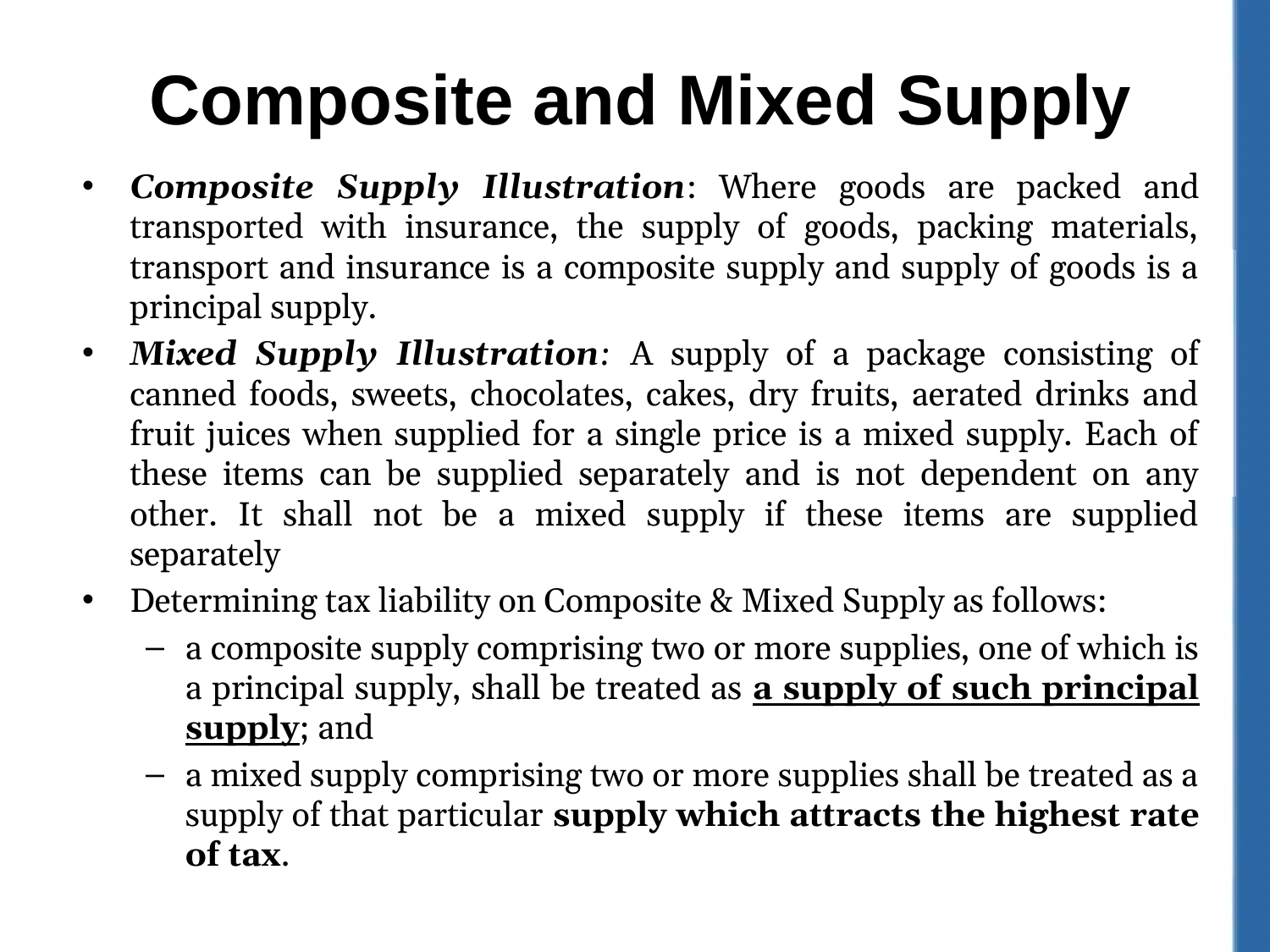

# Composite and Mixed Supply
Composite Supply Illustration: Where goods are packed and transported with insurance, the supply of goods, packing materials, transport and insurance is a composite supply and supply of goods is a principal supply.
Mixed Supply Illustration: A supply of a package consisting of canned foods, sweets, chocolates, cakes, dry fruits, aerated drinks and fruit juices when supplied for a single price is a mixed supply. Each of these items can be supplied separately and is not dependent on any other. It shall not be a mixed supply if these items are supplied separately
Determining tax liability on Composite & Mixed Supply as follows:
a composite supply comprising two or more supplies, one of which is a principal supply, shall be treated as a supply of such principal supply; and
a mixed supply comprising two or more supplies shall be treated as a supply of that particular supply which attracts the highest rate of tax.